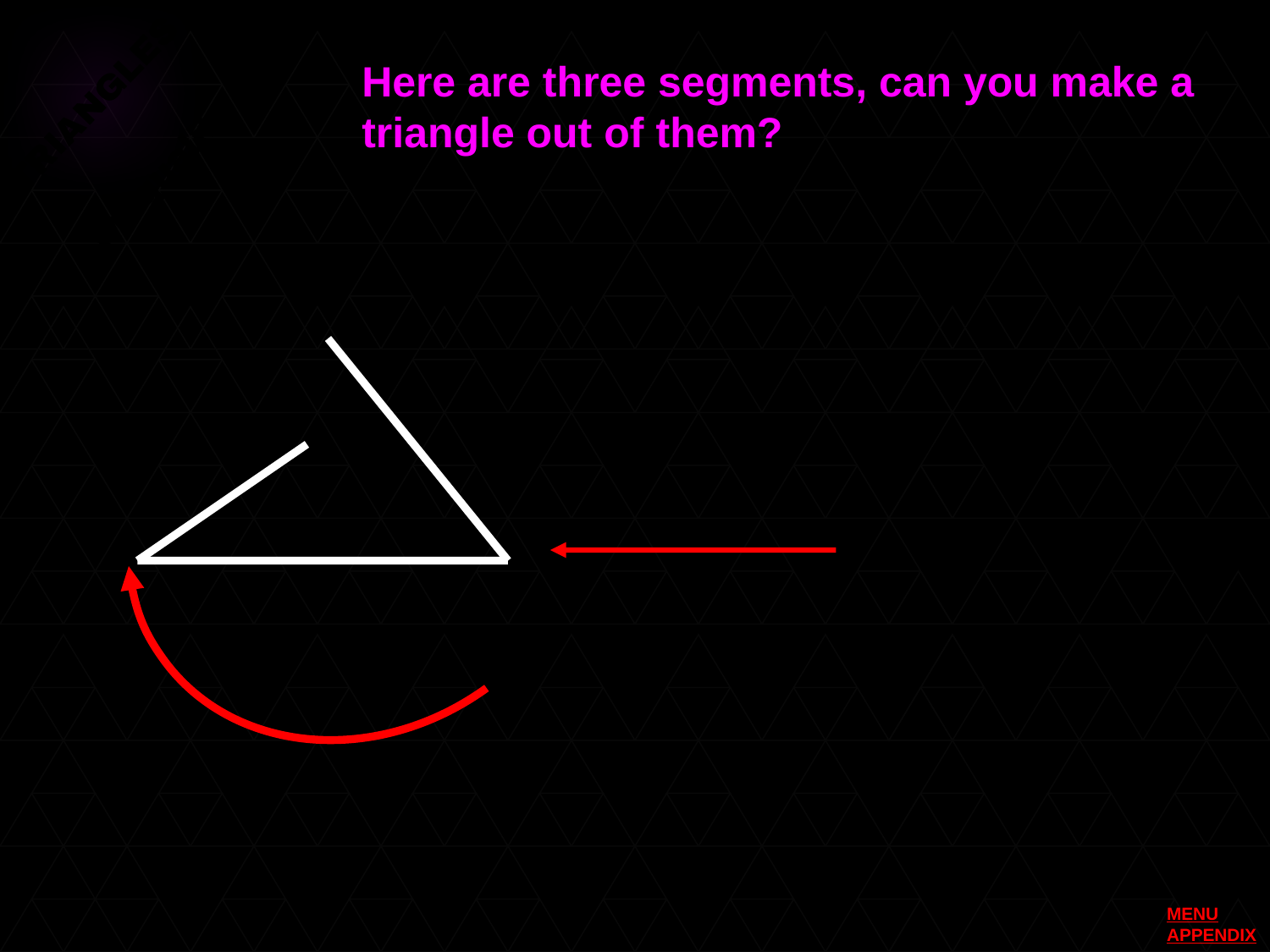

Here are three segments, can you make a triangle out of them?
TRIANGLES
Inequality

MENU
APPENDIX